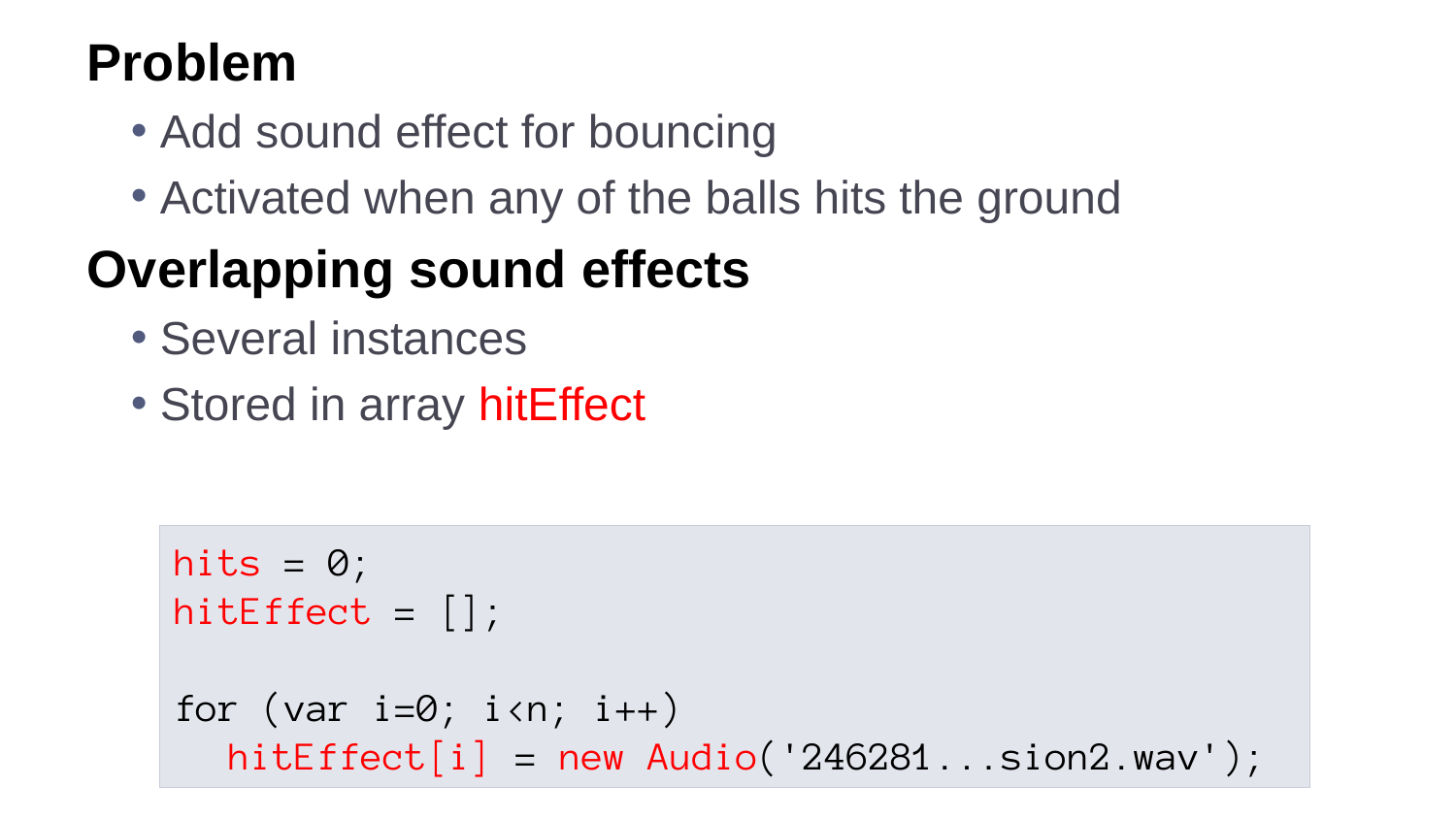

Problem
Add sound effect for bouncing
Activated when any of the balls hits the ground
Overlapping sound effects
Several instances
Stored in array hitEffect
hits = 0;
hitEffect = [];

for (var i=0; i<n; i++)
	hitEffect[i] = new Audio('246281...sion2.wav');